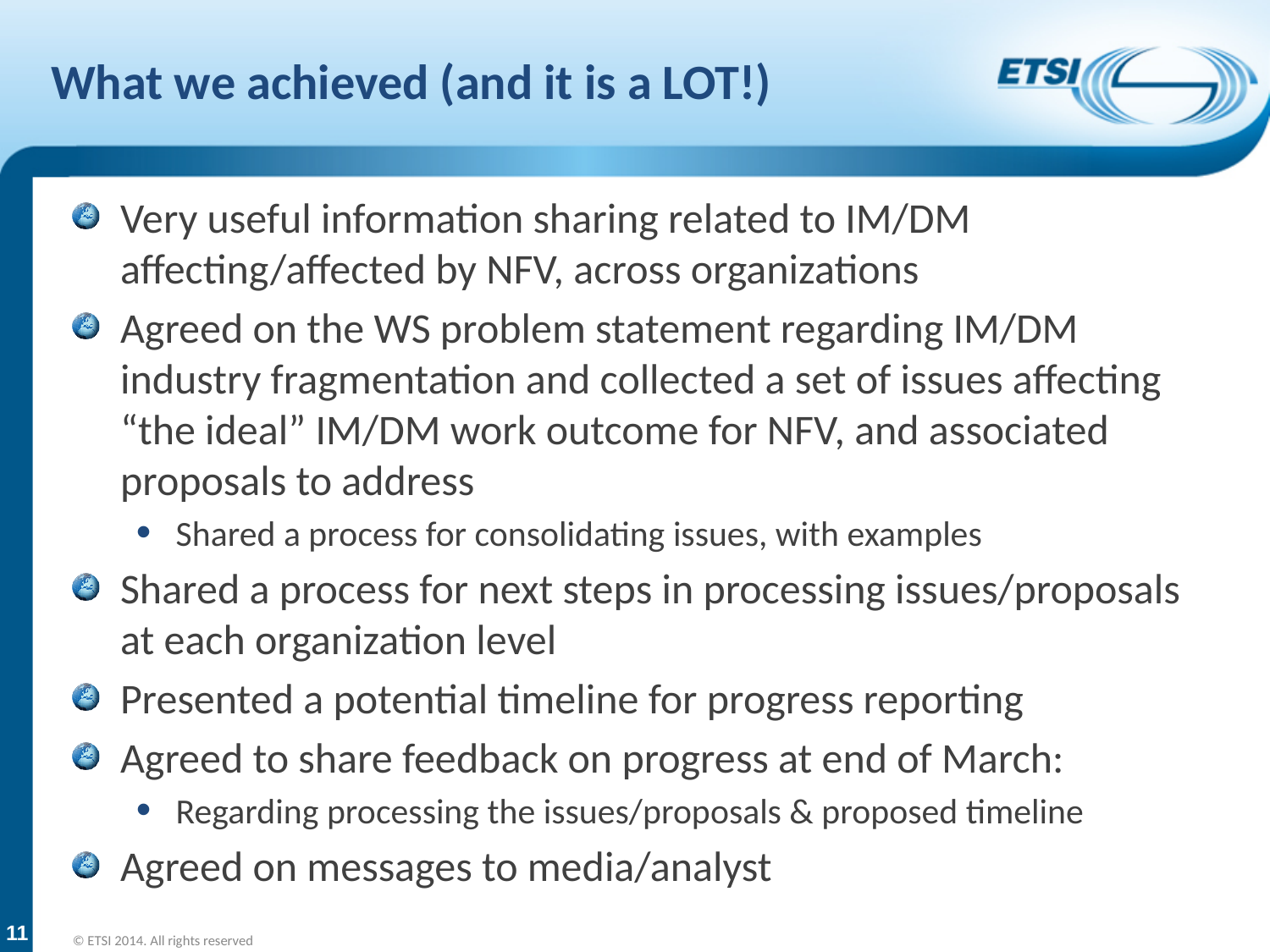

# What we achieved (and it is a LOT!)
Very useful information sharing related to IM/DM affecting/affected by NFV, across organizations
Agreed on the WS problem statement regarding IM/DM industry fragmentation and collected a set of issues affecting “the ideal” IM/DM work outcome for NFV, and associated proposals to address
Shared a process for consolidating issues, with examples
Shared a process for next steps in processing issues/proposals at each organization level
Presented a potential timeline for progress reporting
Agreed to share feedback on progress at end of March:
Regarding processing the issues/proposals & proposed timeline
Agreed on messages to media/analyst
11
© ETSI 2014. All rights reserved